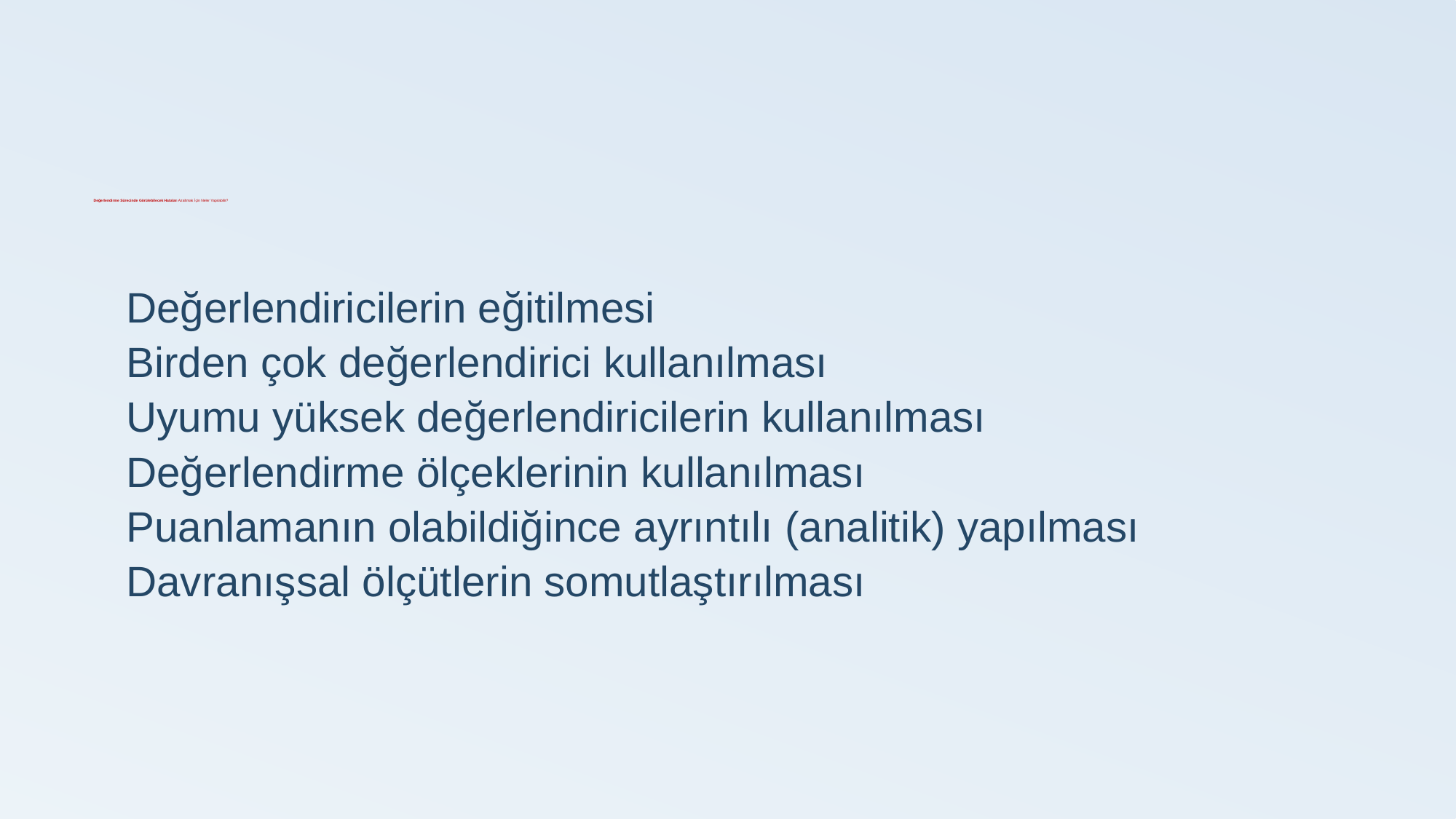

# Değerlendirme Sürecinde Görülebilecek Hataları Azaltmak İçin Neler Yapılabilir?
Değerlendiricilerin eğitilmesi
Birden çok değerlendirici kullanılması
Uyumu yüksek değerlendiricilerin kullanılması
Değerlendirme ölçeklerinin kullanılması
Puanlamanın olabildiğince ayrıntılı (analitik) yapılması
Davranışsal ölçütlerin somutlaştırılması